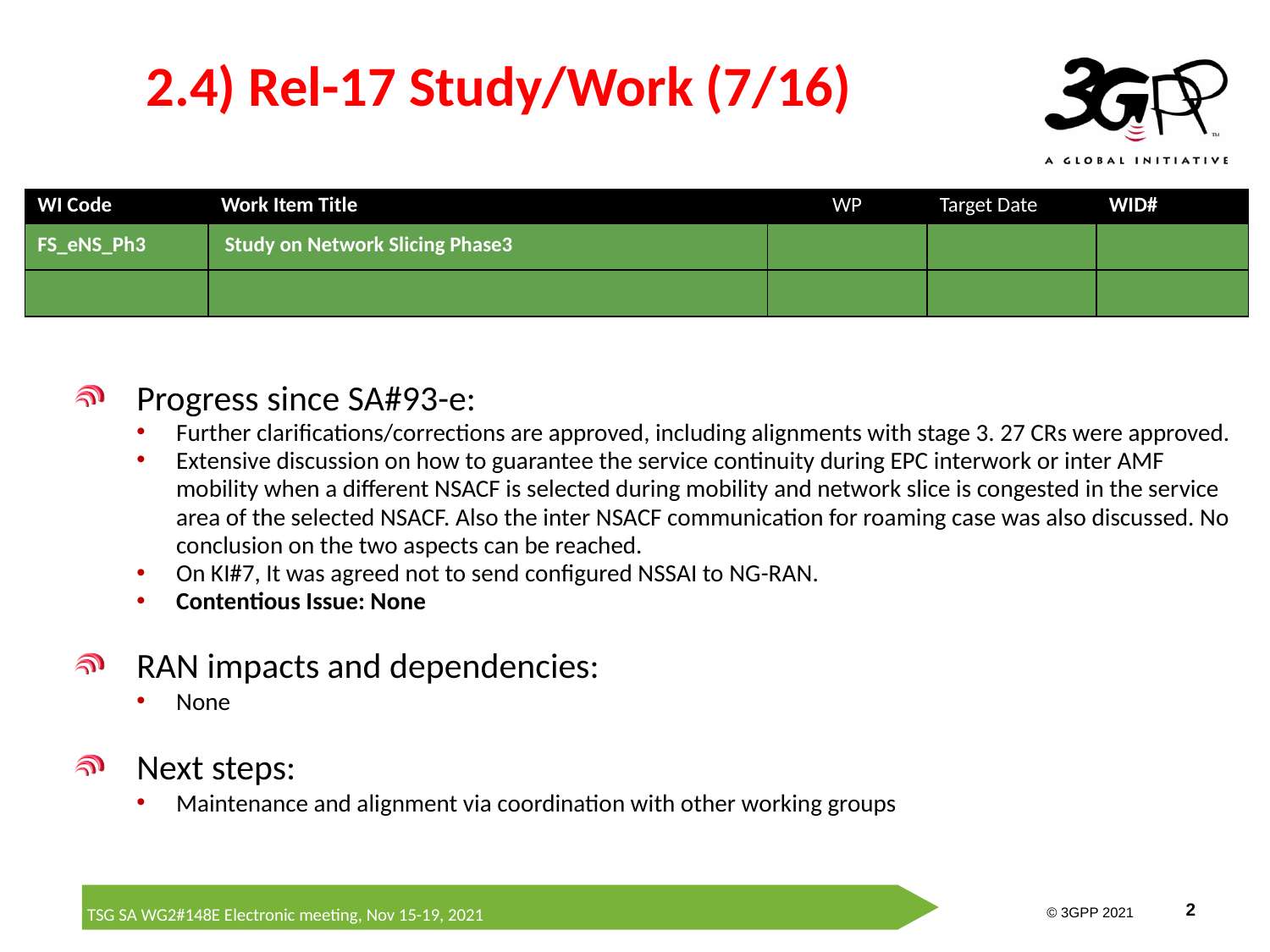

# 2.4) Rel-17 Study/Work (7/16)
| WI Code | Work Item Title | WP | Target Date | WID# |
| --- | --- | --- | --- | --- |
| FS\_eNS\_Ph3 | Study on Network Slicing Phase3 |  |  |  |
|  |  |  |  |  |
Progress since SA#93-e:
Further clarifications/corrections are approved, including alignments with stage 3. 27 CRs were approved.
Extensive discussion on how to guarantee the service continuity during EPC interwork or inter AMF mobility when a different NSACF is selected during mobility and network slice is congested in the service area of the selected NSACF. Also the inter NSACF communication for roaming case was also discussed. No conclusion on the two aspects can be reached.
On KI#7, It was agreed not to send configured NSSAI to NG-RAN.
Contentious Issue: None

RAN impacts and dependencies:
None

Next steps:
Maintenance and alignment via coordination with other working groups